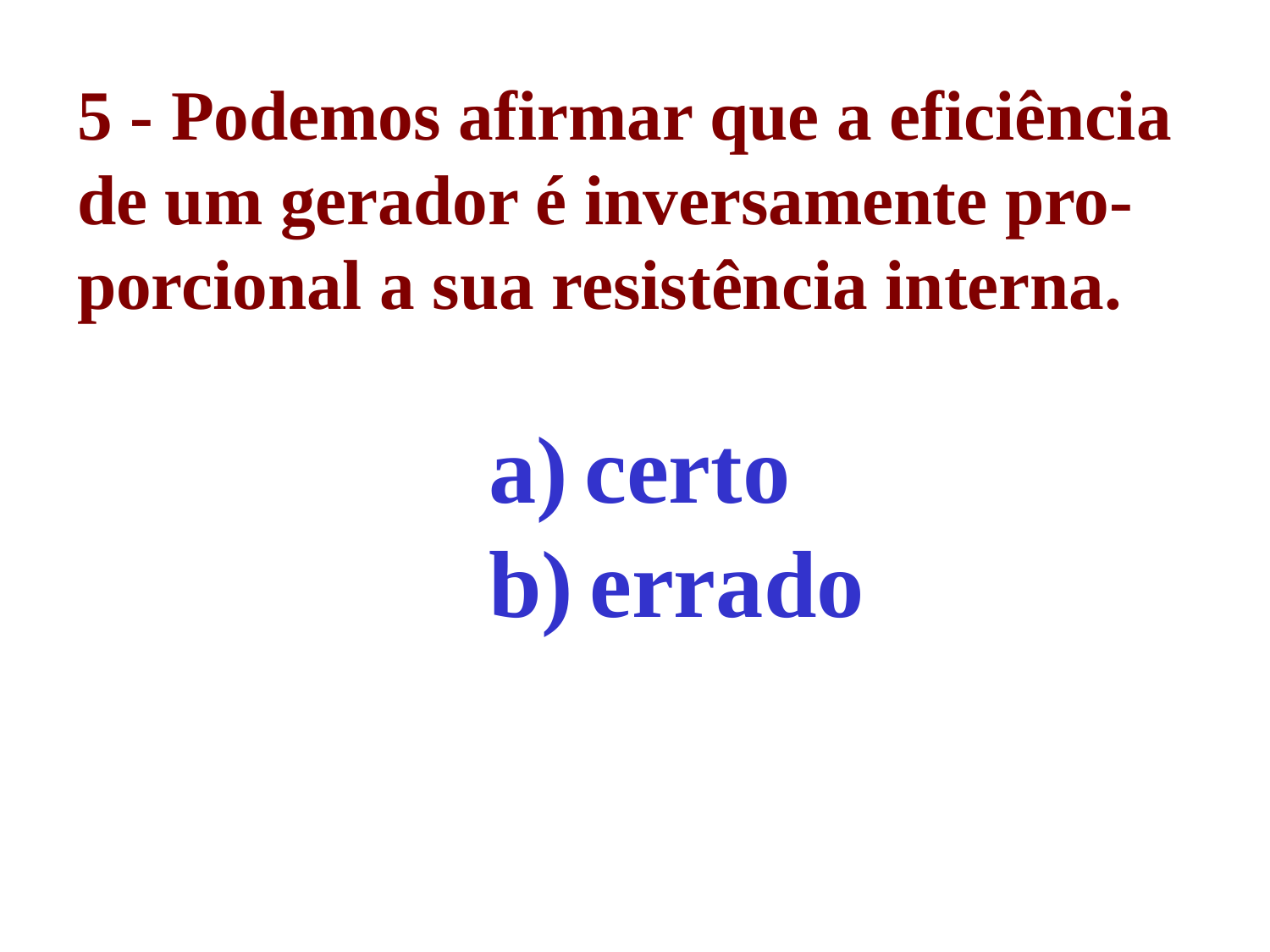

5 - Podemos afirmar que a eficiência
de um gerador é inversamente pro-
porcional a sua resistência interna.
a) certo
b) errado